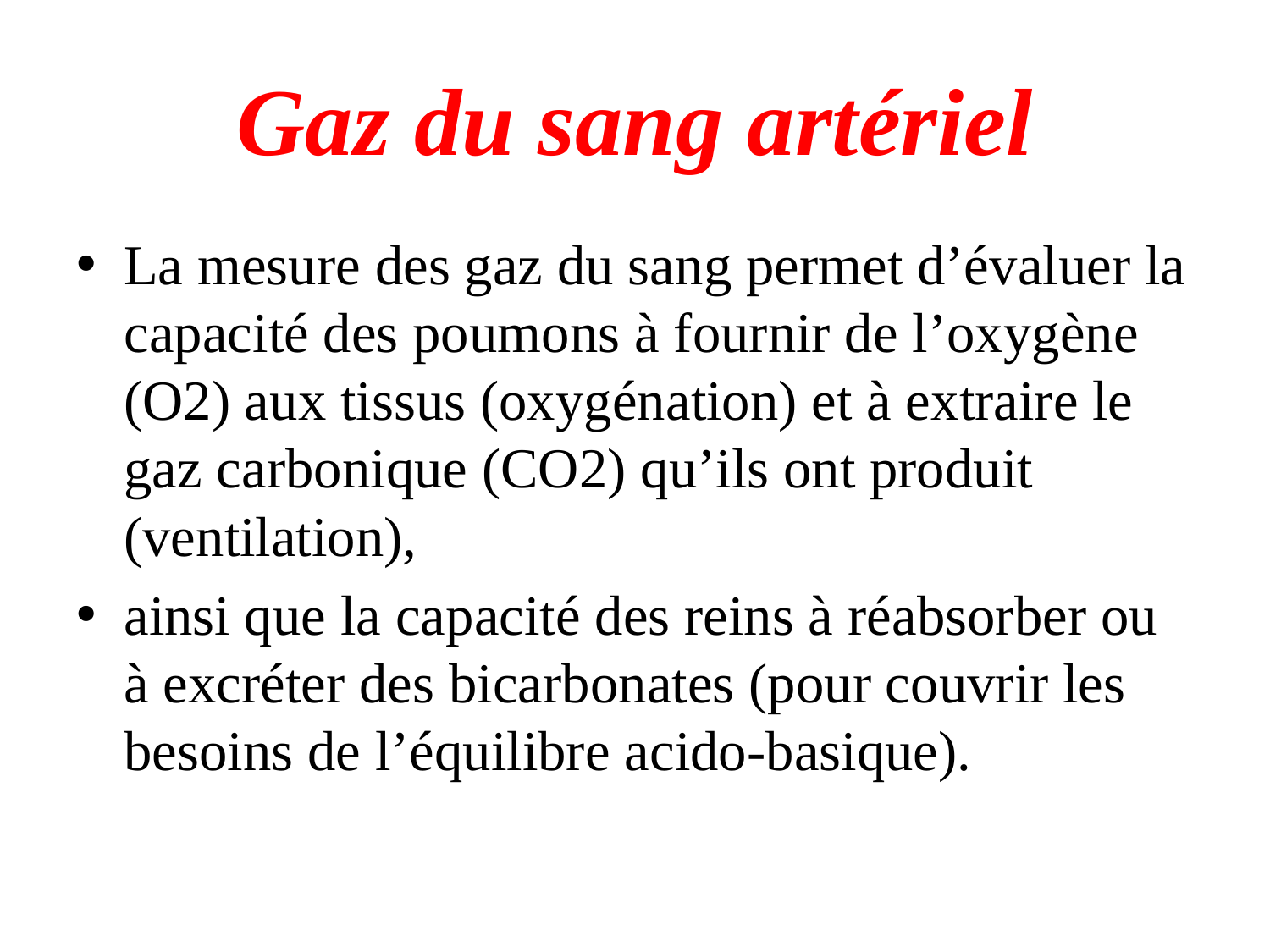

# Gaz du sang artériel
La mesure des gaz du sang permet d’évaluer la capacité des poumons à fournir de l’oxygène (O2) aux tissus (oxygénation) et à extraire le gaz carbonique (CO2) qu’ils ont produit (ventilation),
ainsi que la capacité des reins à réabsorber ou à excréter des bicarbonates (pour couvrir les besoins de l’équilibre acido-basique).